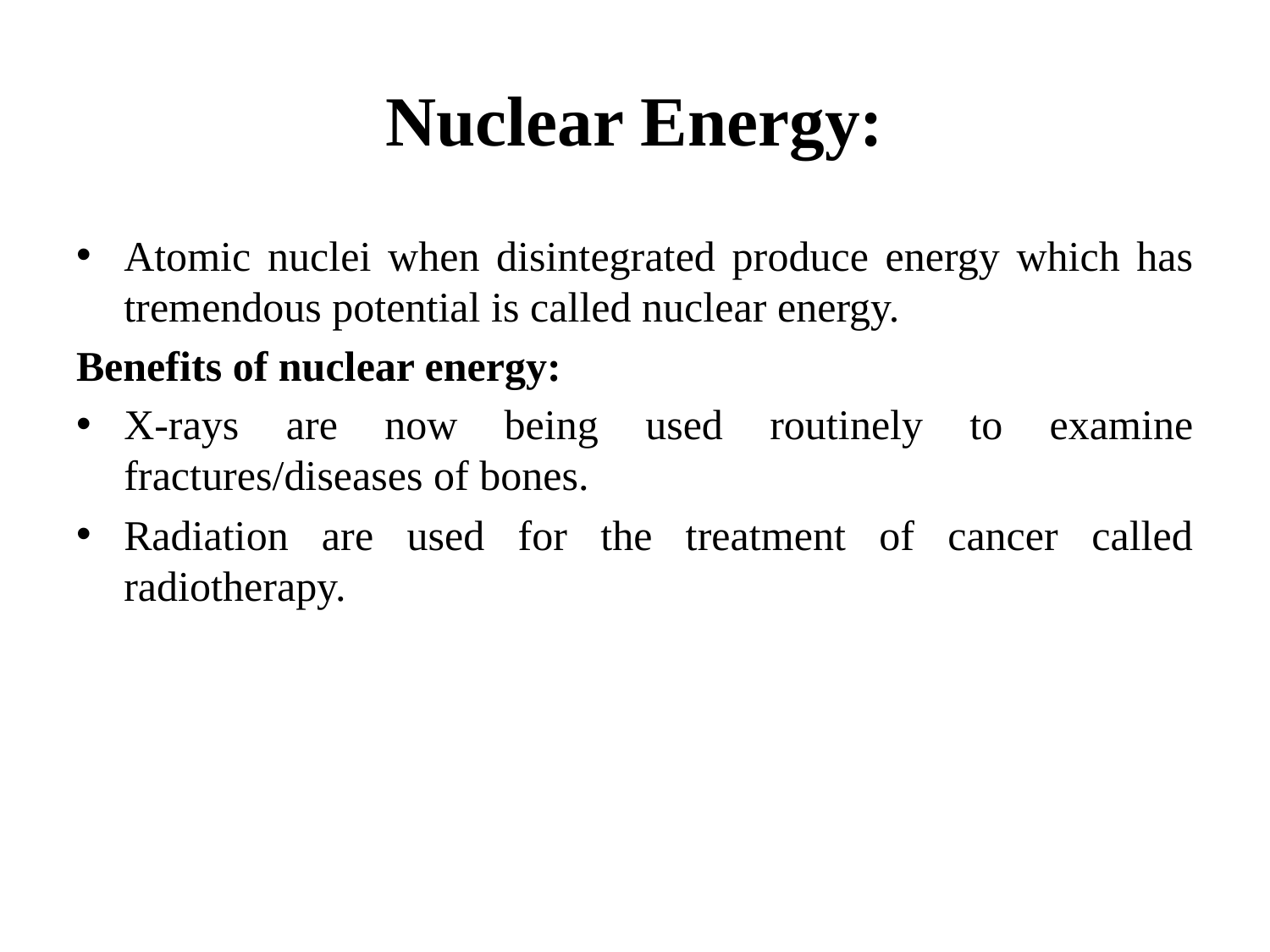

# Nuclear Energy:
Atomic nuclei when disintegrated produce energy which has tremendous potential is called nuclear energy.
Benefits of nuclear energy:
X-rays are now being used routinely to examine fractures/diseases of bones.
Radiation are used for the treatment of cancer called radiotherapy.